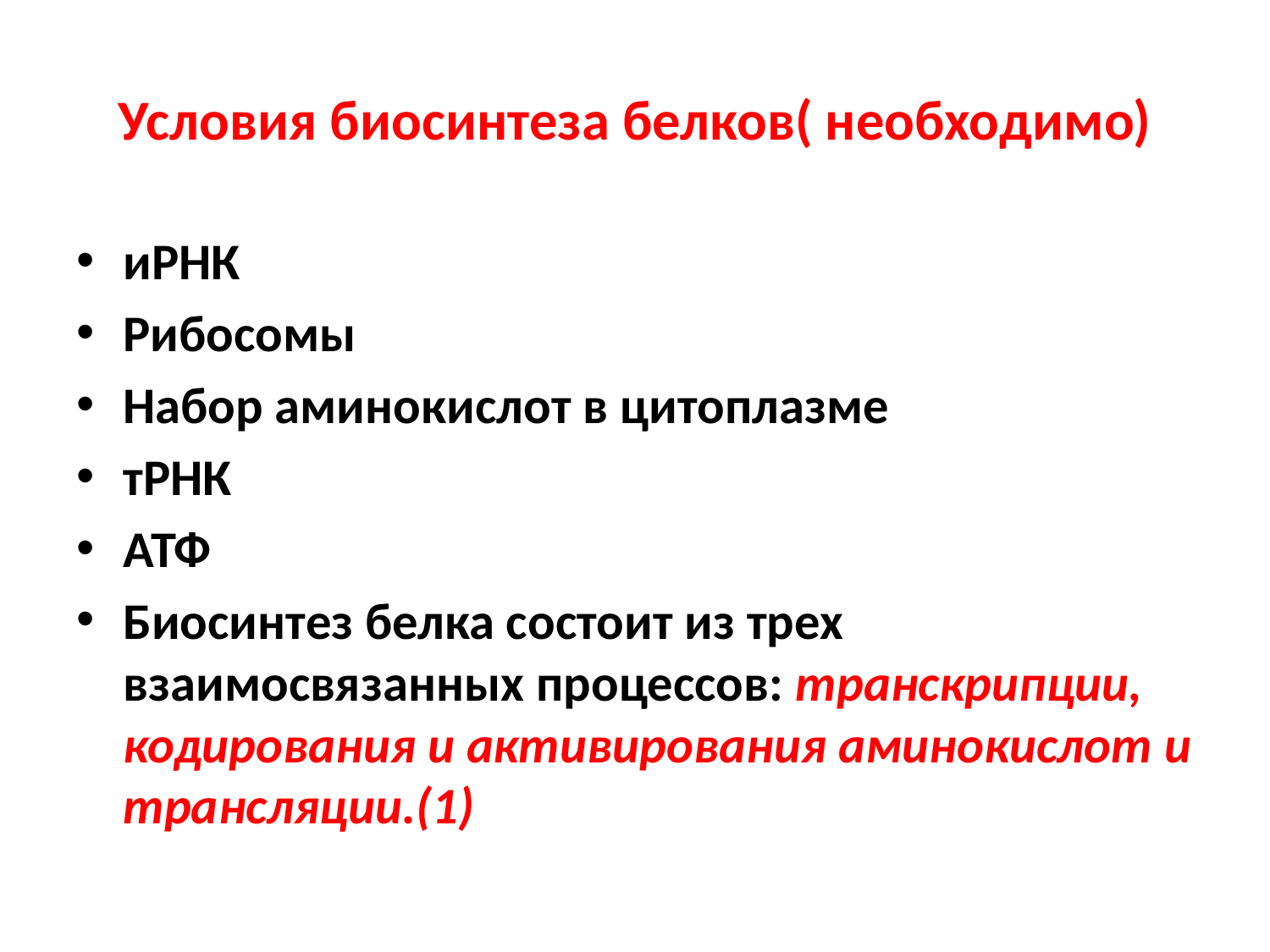

# Условия биосинтеза белков( необходимо)
иРНК
Рибосомы
Набор аминокислот в цитоплазме
тРНК
АТФ
Биосинтез белка состоит из трех взаимосвязанных процессов: транскрипции, кодирования и активирования аминокислот и трансляции.(1)